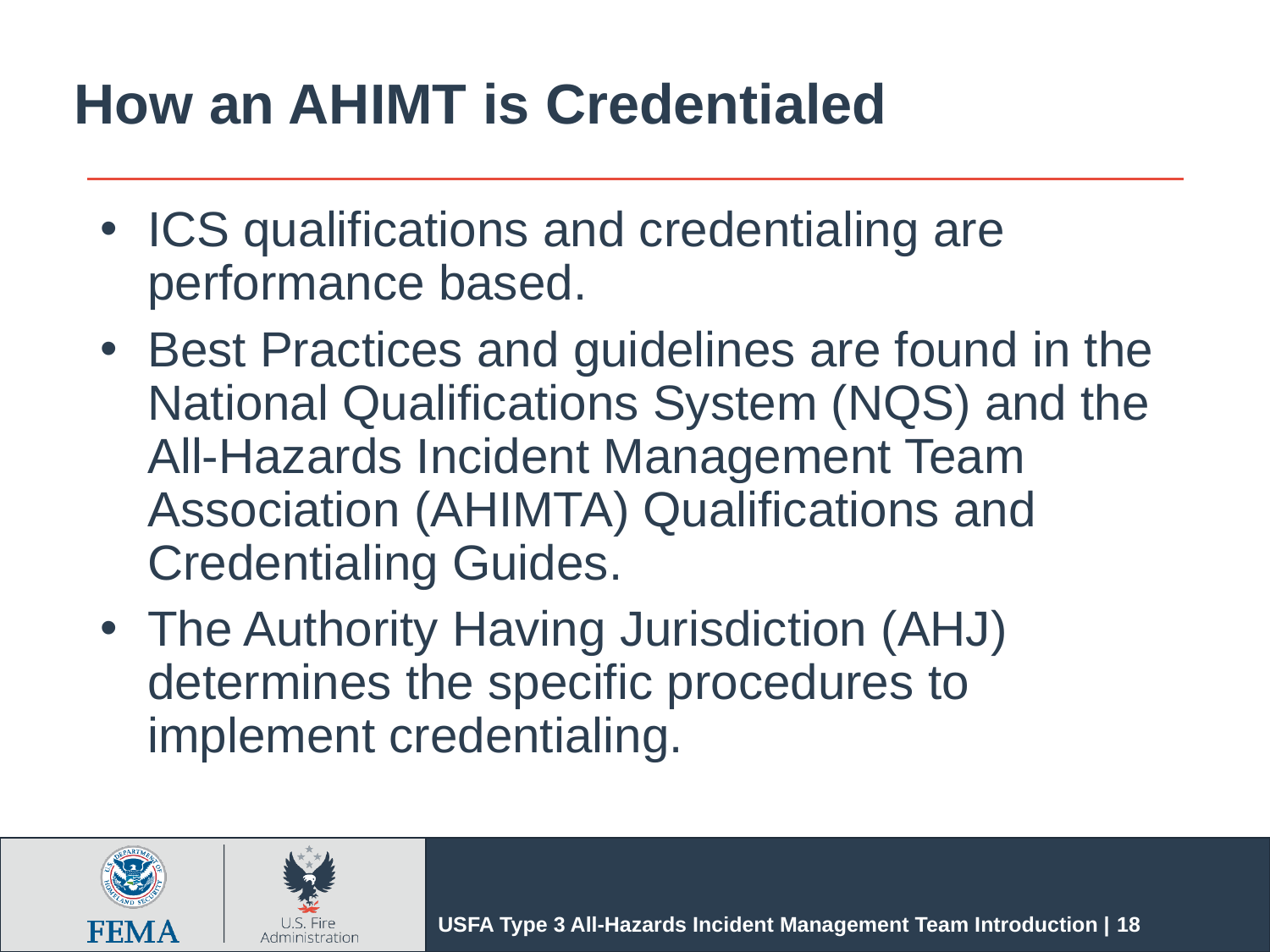

# How an AHIMT is Credentialed
ICS qualifications and credentialing are performance based.
Best Practices and guidelines are found in the National Qualifications System (NQS) and the All-Hazards Incident Management Team Association (AHIMTA) Qualifications and Credentialing Guides.
The Authority Having Jurisdiction (AHJ) determines the specific procedures to implement credentialing.

USFA Type 3 All-Hazards Incident Management Team Introduction | 18